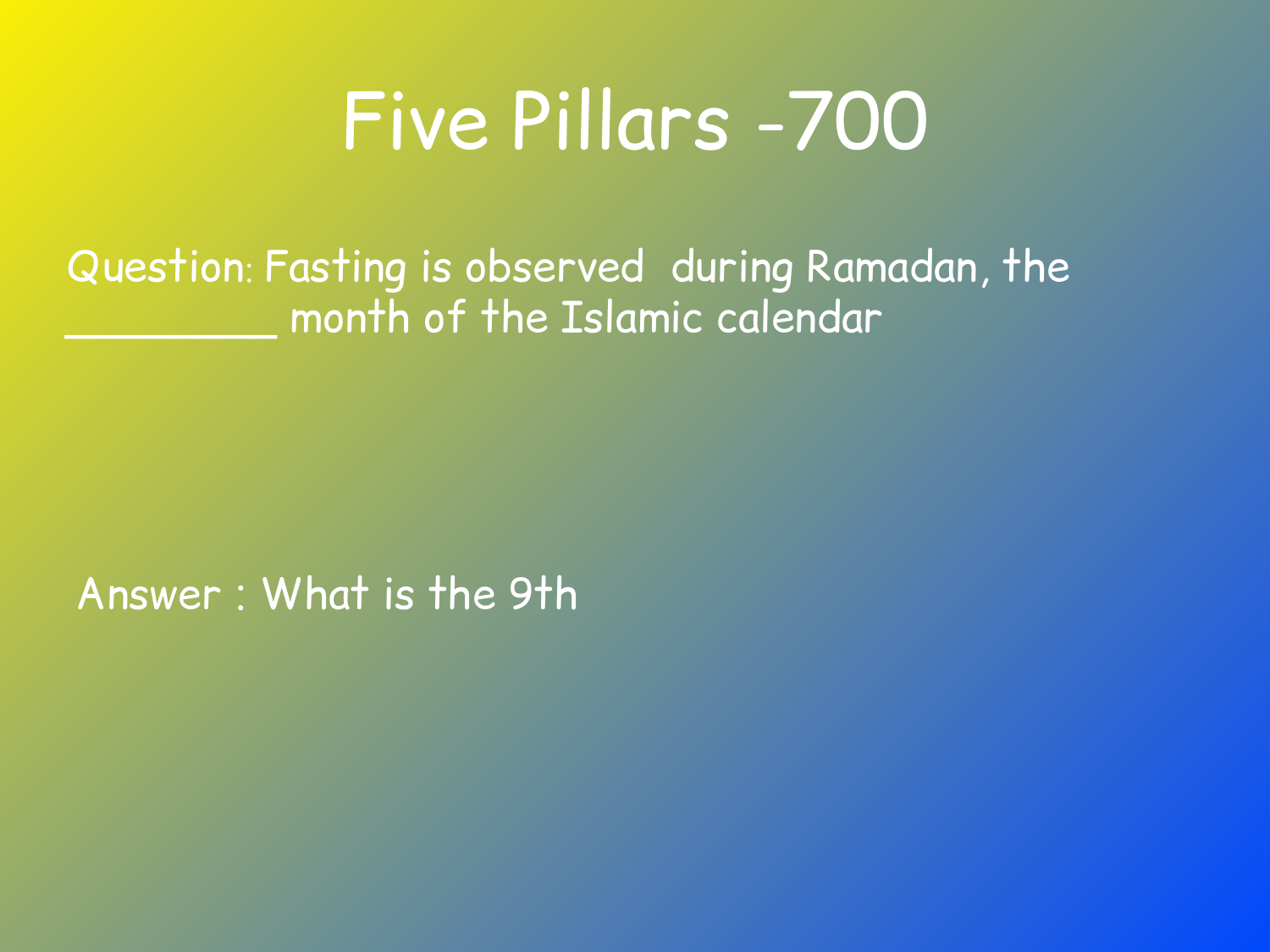

# Five Pillars -700
Question: Fasting is observed  during Ramadan, the ________ month of the Islamic calendar

Answer : What is the 9th